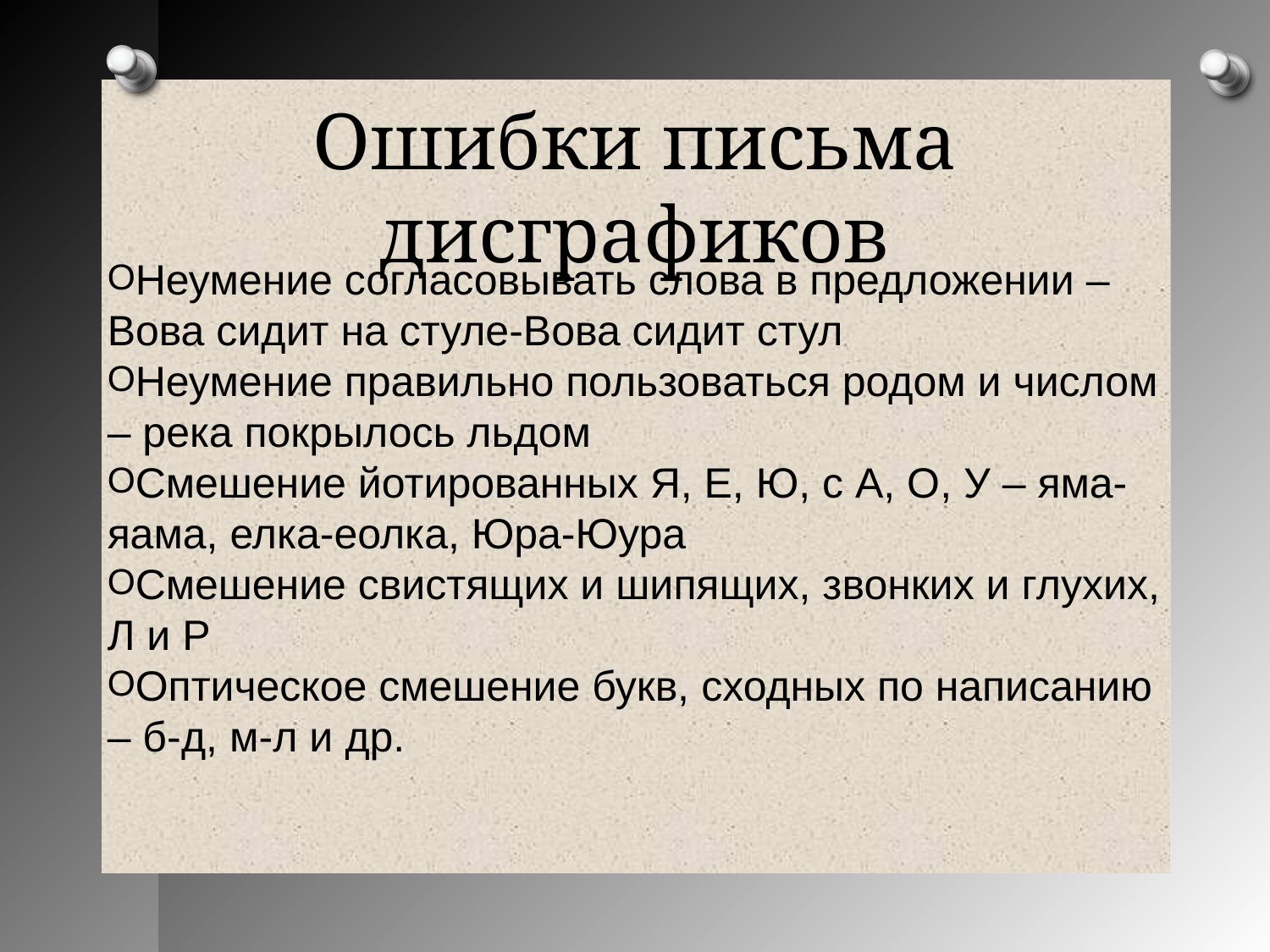

Ошибки письма дисграфиков
Неумение согласовывать слова в предложении –Вова сидит на стуле-Вова сидит стул
Неумение правильно пользоваться родом и числом – река покрылось льдом
Смешение йотированных Я, Е, Ю, с А, О, У – яма-яама, елка-еолка, Юра-Юура
Смешение свистящих и шипящих, звонких и глухих, Л и Р
Оптическое смешение букв, сходных по написанию – б-д, м-л и др.